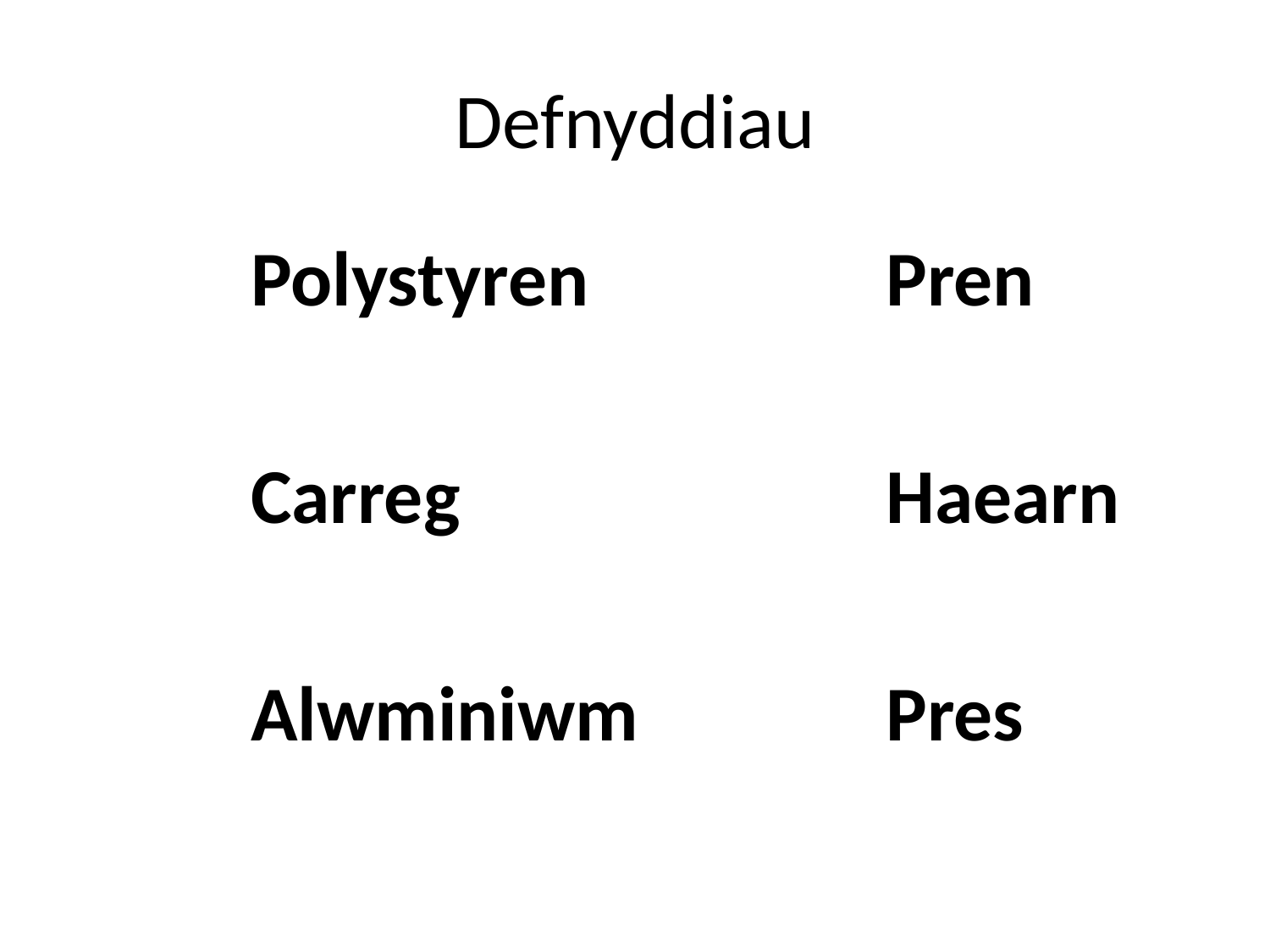

# Defnyddiau
		Polystyren			Pren

		Carreg				Haearn

		Alwminiwm		Pres